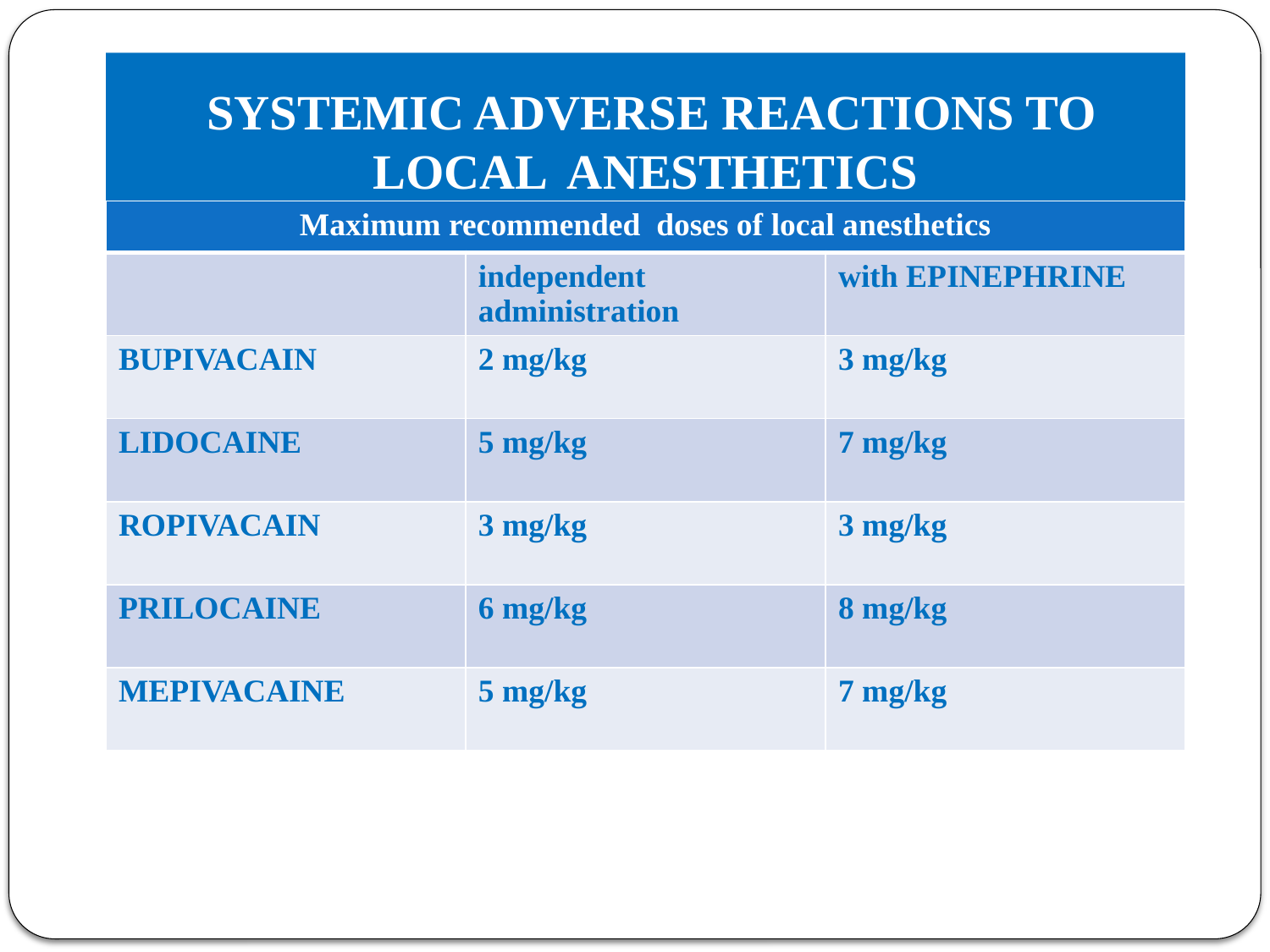

# SYSTEMIC ADVERSE REACTIONS TO LOCAL  ANESTHETICS
| Maximum recommended doses of local anesthetics |  |  |
| --- | --- | --- |
|  | independent administration | with EPINEPHRINE |
| BUPIVACAIN | 2 mg/kg | 3 mg/kg |
| LIDOCAINE | 5 mg/kg | 7 mg/kg |
| ROPIVACAIN | 3 mg/kg | 3 mg/kg |
| PRILOCAINE | 6 mg/kg | 8 mg/kg |
| MEPIVACAINE | 5 mg/kg | 7 mg/kg |